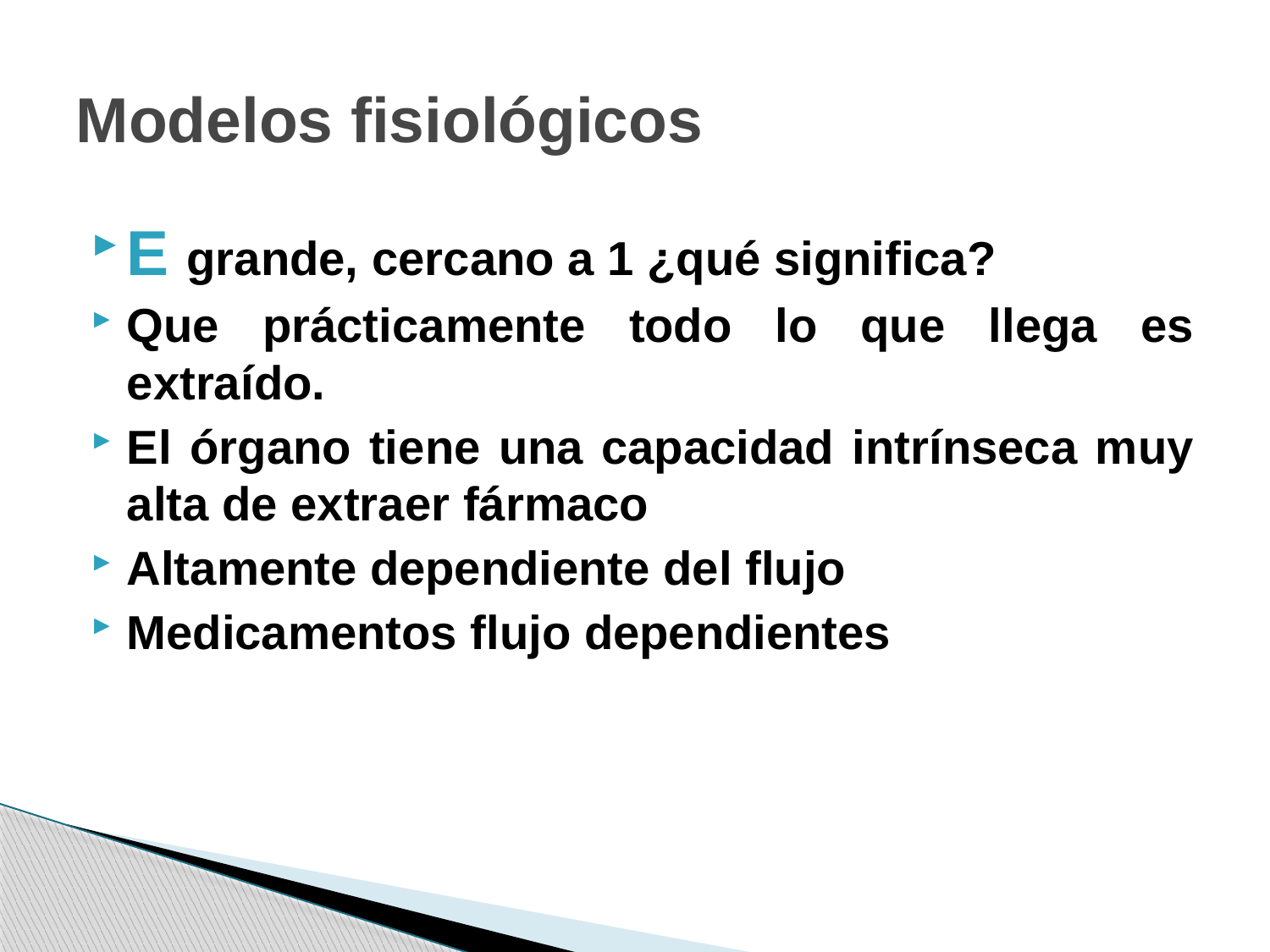

# Modelos fisiológicos
E grande, cercano a 1 ¿qué significa?
Que prácticamente todo lo que llega es extraído.
El órgano tiene una capacidad intrínseca muy alta de extraer fármaco
Altamente dependiente del flujo
Medicamentos flujo dependientes